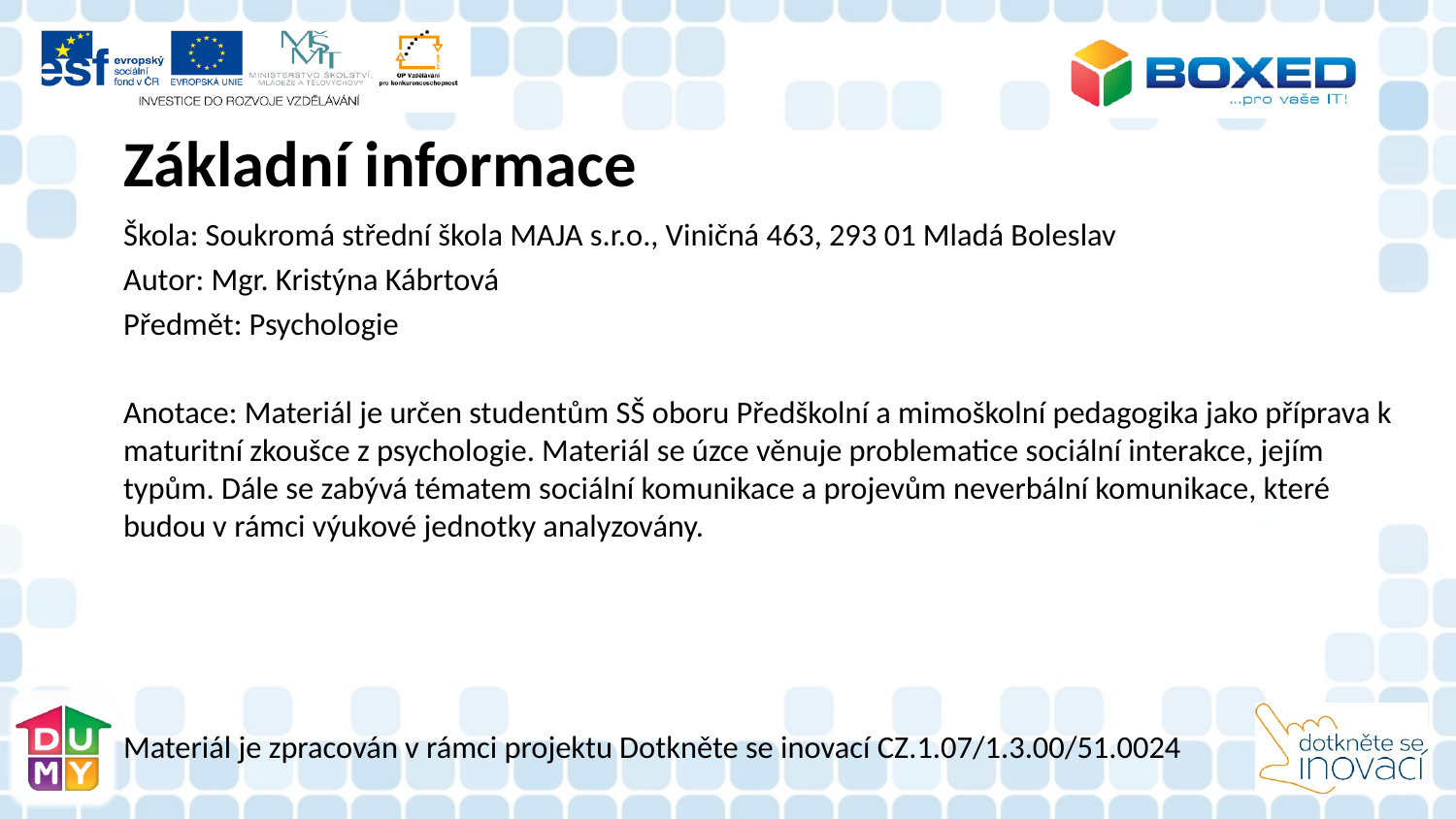

Základní informace
Škola: Soukromá střední škola MAJA s.r.o., Viničná 463, 293 01 Mladá Boleslav
Autor: Mgr. Kristýna Kábrtová
Předmět: Psychologie

Anotace: Materiál je určen studentům SŠ oboru Předškolní a mimoškolní pedagogika jako příprava k maturitní zkoušce z psychologie. Materiál se úzce věnuje problematice sociální interakce, jejím typům. Dále se zabývá tématem sociální komunikace a projevům neverbální komunikace, které budou v rámci výukové jednotky analyzovány.

Materiál je zpracován v rámci projektu Dotkněte se inovací CZ.1.07/1.3.00/51.0024